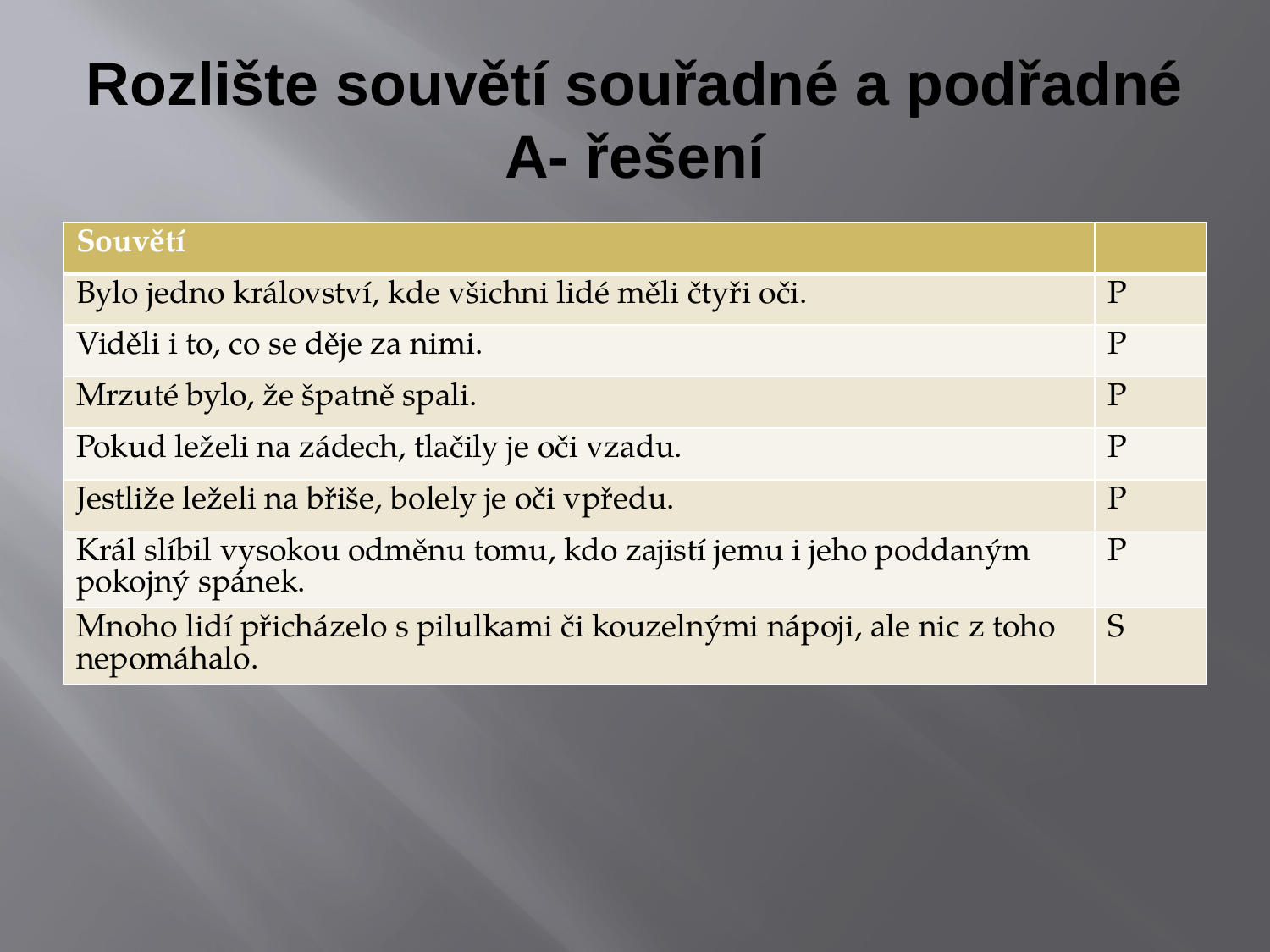

# Rozlište souvětí souřadné a podřadné A- řešení
| Souvětí |  |
| --- | --- |
| Bylo jedno království, kde všichni lidé měli čtyři oči. | P |
| Viděli i to, co se děje za nimi. | P |
| Mrzuté bylo, že špatně spali. | P |
| Pokud leželi na zádech, tlačily je oči vzadu. | P |
| Jestliže leželi na břiše, bolely je oči vpředu. | P |
| Král slíbil vysokou odměnu tomu, kdo zajistí jemu i jeho poddaným pokojný spánek. | P |
| Mnoho lidí přicházelo s pilulkami či kouzelnými nápoji, ale nic z toho nepomáhalo. | S |